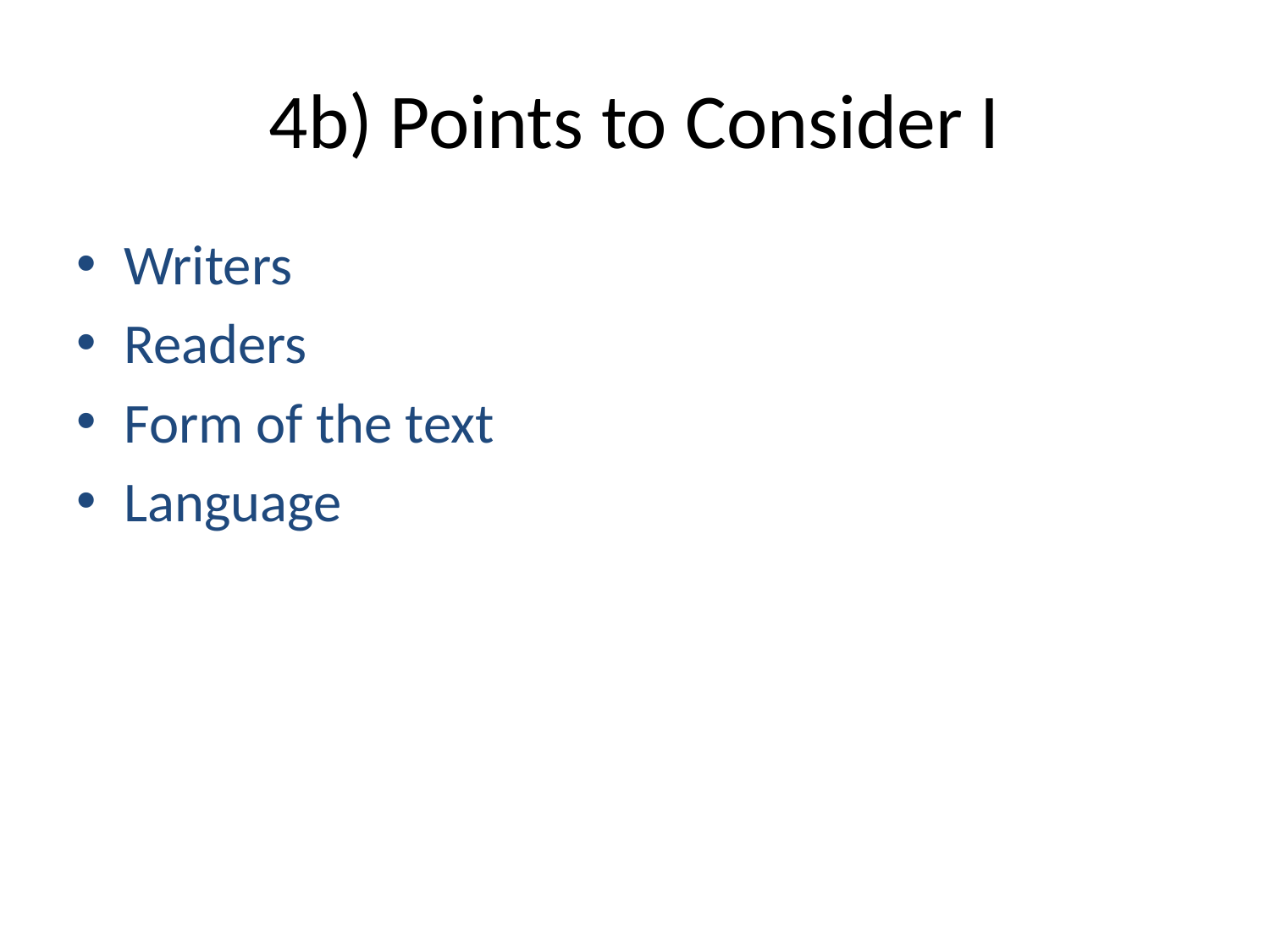

# 4b) Points to Consider I
Writers
Readers
Form of the text
Language